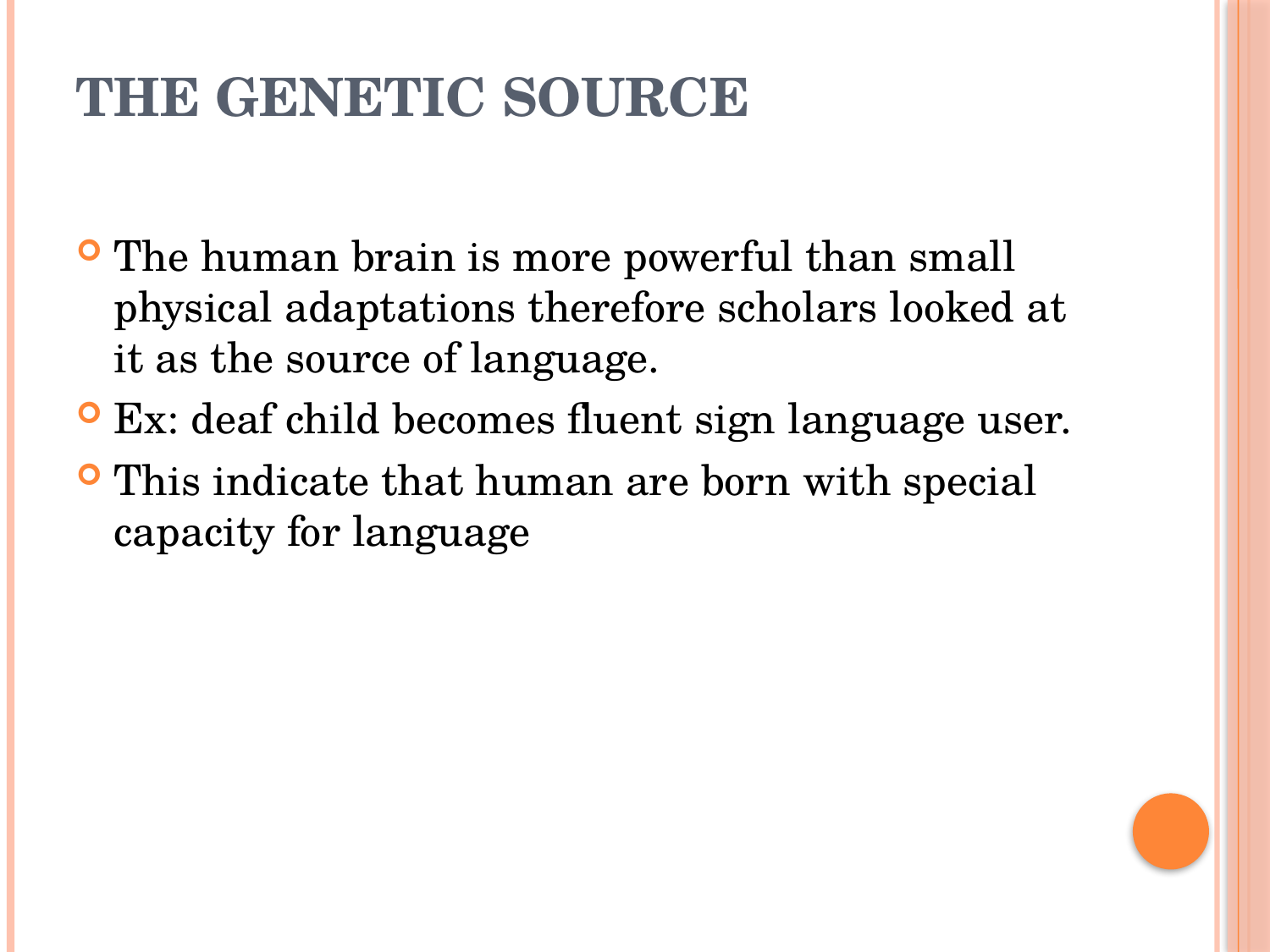

# The genetic source
The human brain is more powerful than small physical adaptations therefore scholars looked at it as the source of language.
Ex: deaf child becomes fluent sign language user.
This indicate that human are born with special capacity for language